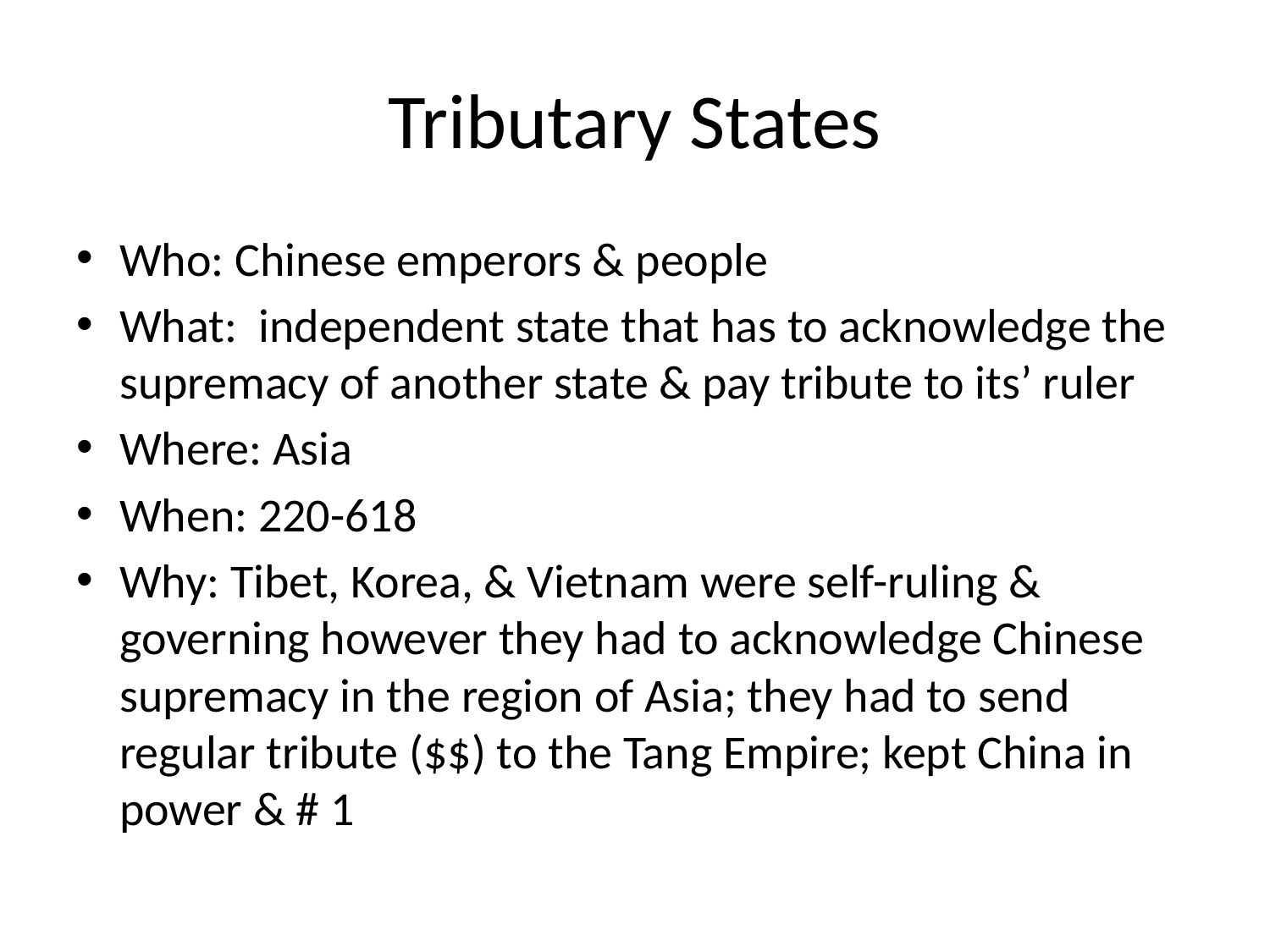

# Tributary States
Who: Chinese emperors & people
What:  independent state that has to acknowledge the supremacy of another state & pay tribute to its’ ruler
Where: Asia
When: 220-618
Why: Tibet, Korea, & Vietnam were self-ruling & governing however they had to acknowledge Chinese supremacy in the region of Asia; they had to send regular tribute ($$) to the Tang Empire; kept China in power & # 1